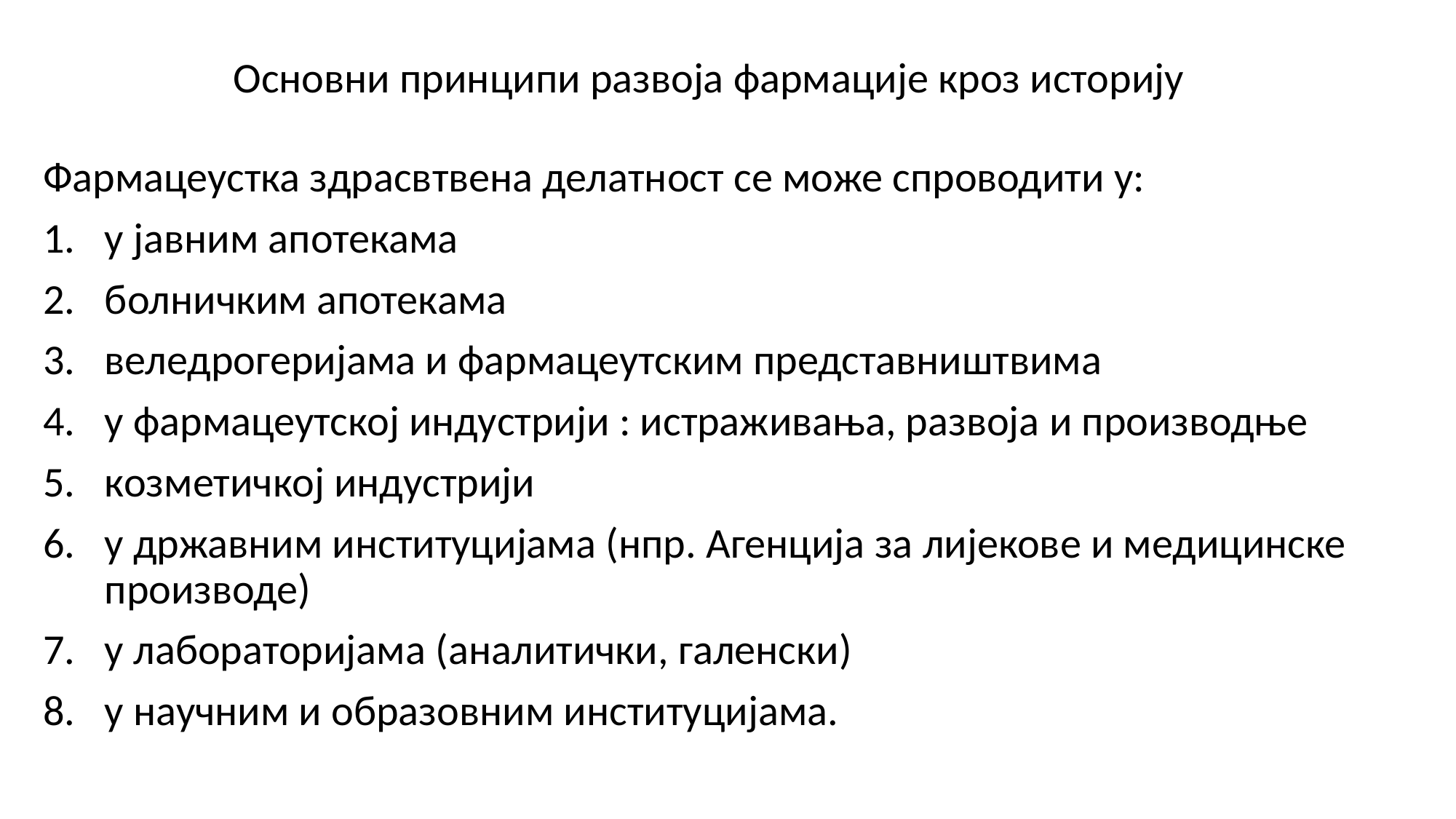

# Основни принципи развоја фармације кроз историју
Фармацеустка здрасвтвена делатност се може спроводити у:
у јавним апотекама
болничким апотекама
веледрогеријама и фармацеутским представништвима
у фармацеутској индустрији : истраживања, развоја и производње
козметичкој индустрији
у државним институцијама (нпр. Агенција за лијекове и медицинске производе)
у лабораторијама (аналитички, галенски)
у научним и образовним институцијама.